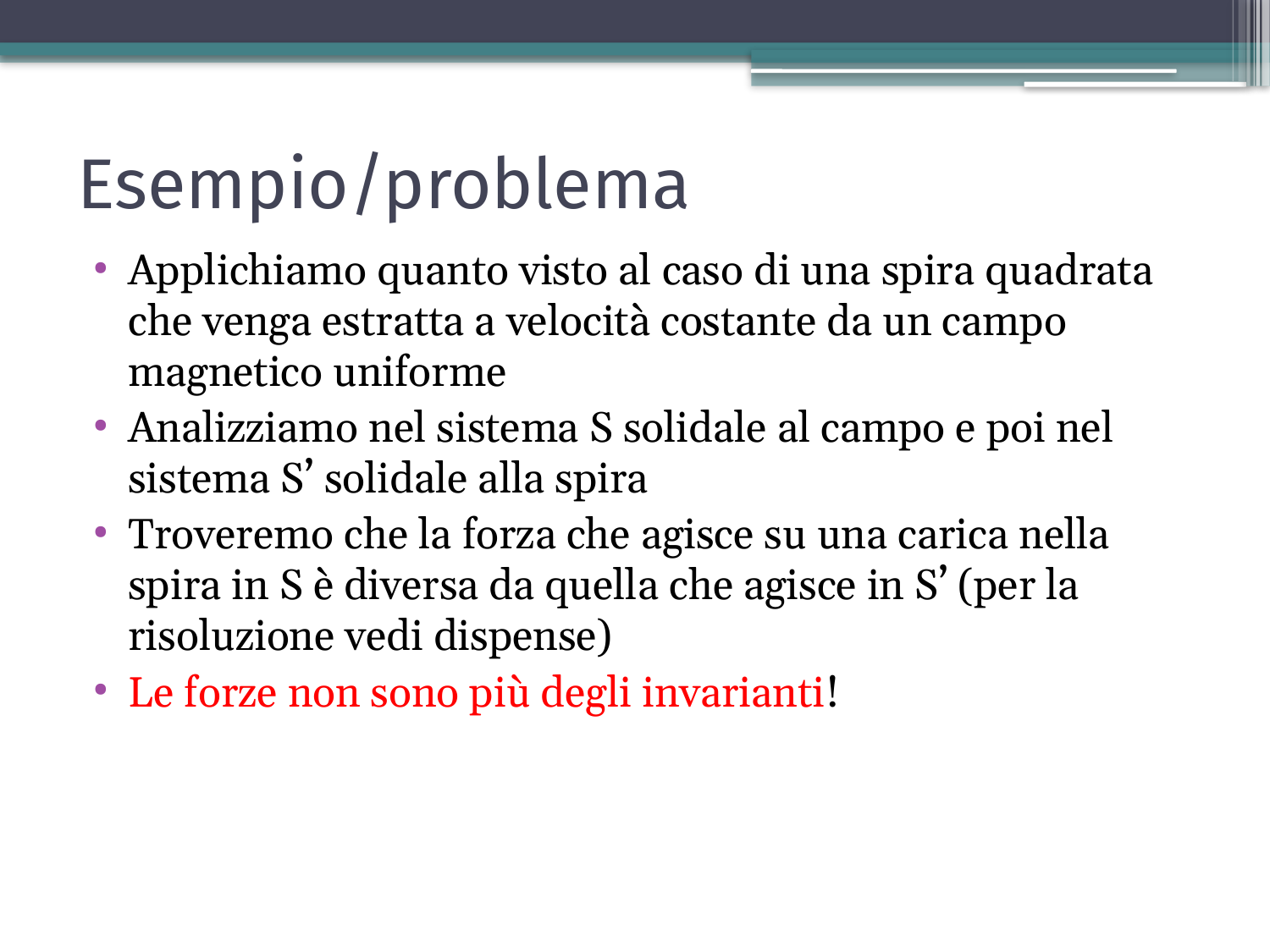

# Esempio/problema
Applichiamo quanto visto al caso di una spira quadrata che venga estratta a velocità costante da un campo magnetico uniforme
Analizziamo nel sistema S solidale al campo e poi nel sistema S’ solidale alla spira
Troveremo che la forza che agisce su una carica nella spira in S è diversa da quella che agisce in S’ (per la risoluzione vedi dispense)
Le forze non sono più degli invarianti!